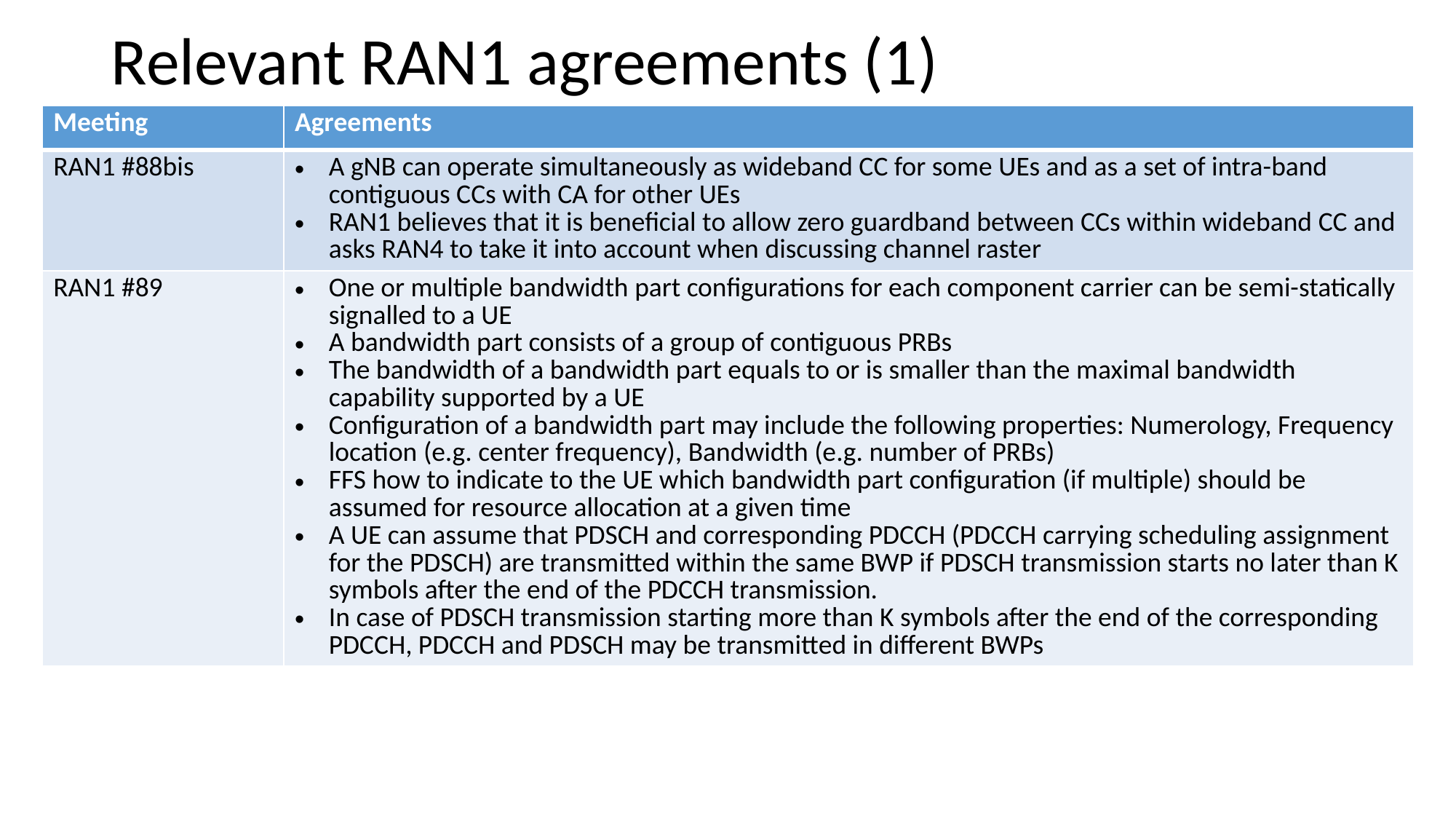

# Relevant RAN1 agreements (1)
| Meeting | Agreements |
| --- | --- |
| RAN1 #88bis | A gNB can operate simultaneously as wideband CC for some UEs and as a set of intra-band contiguous CCs with CA for other UEs RAN1 believes that it is beneficial to allow zero guardband between CCs within wideband CC and asks RAN4 to take it into account when discussing channel raster |
| RAN1 #89 | One or multiple bandwidth part configurations for each component carrier can be semi-statically signalled to a UE A bandwidth part consists of a group of contiguous PRBs The bandwidth of a bandwidth part equals to or is smaller than the maximal bandwidth capability supported by a UE Configuration of a bandwidth part may include the following properties: Numerology, Frequency location (e.g. center frequency), Bandwidth (e.g. number of PRBs) FFS how to indicate to the UE which bandwidth part configuration (if multiple) should be assumed for resource allocation at a given time A UE can assume that PDSCH and corresponding PDCCH (PDCCH carrying scheduling assignment for the PDSCH) are transmitted within the same BWP if PDSCH transmission starts no later than K symbols after the end of the PDCCH transmission. In case of PDSCH transmission starting more than K symbols after the end of the corresponding PDCCH, PDCCH and PDSCH may be transmitted in different BWPs |